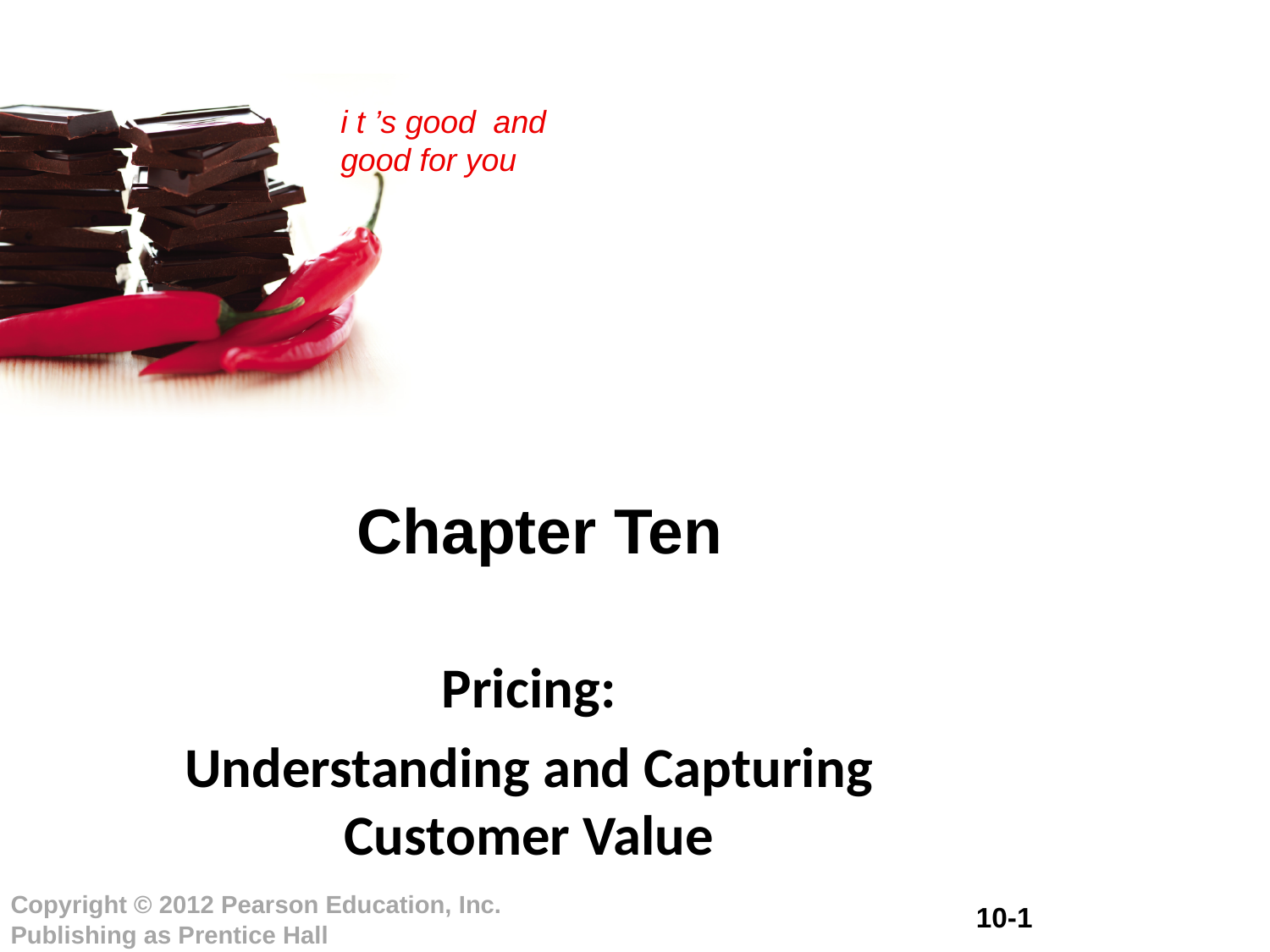

# Chapter Ten
Pricing:
Understanding and Capturing Customer Value